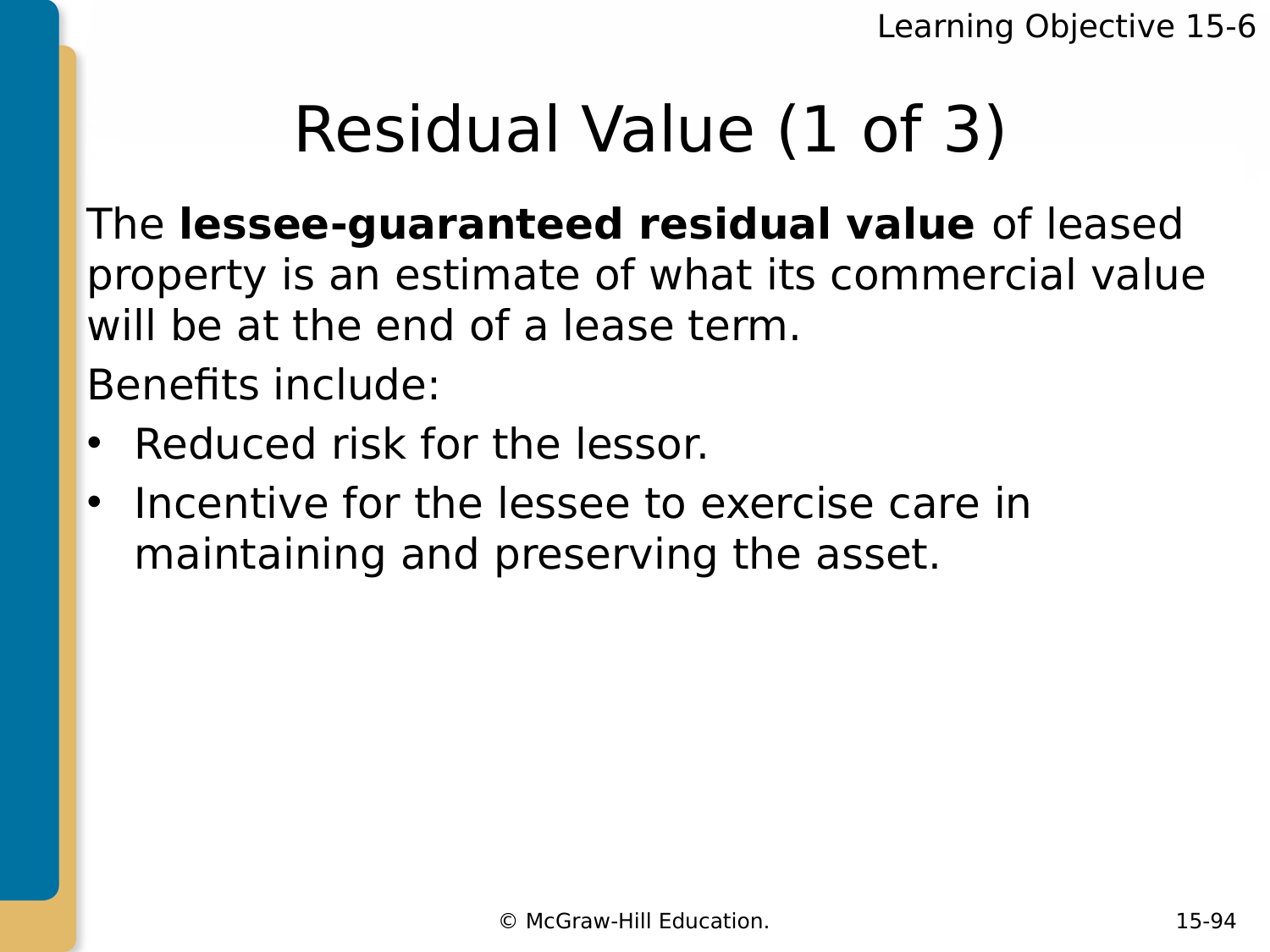

Learning Objective 15-6
# Residual Value (1 of 3)
The lessee-guaranteed residual value of leased property is an estimate of what its commercial value will be at the end of a lease term.
Benefits include:
Reduced risk for the lessor.
Incentive for the lessee to exercise care in maintaining and preserving the asset.